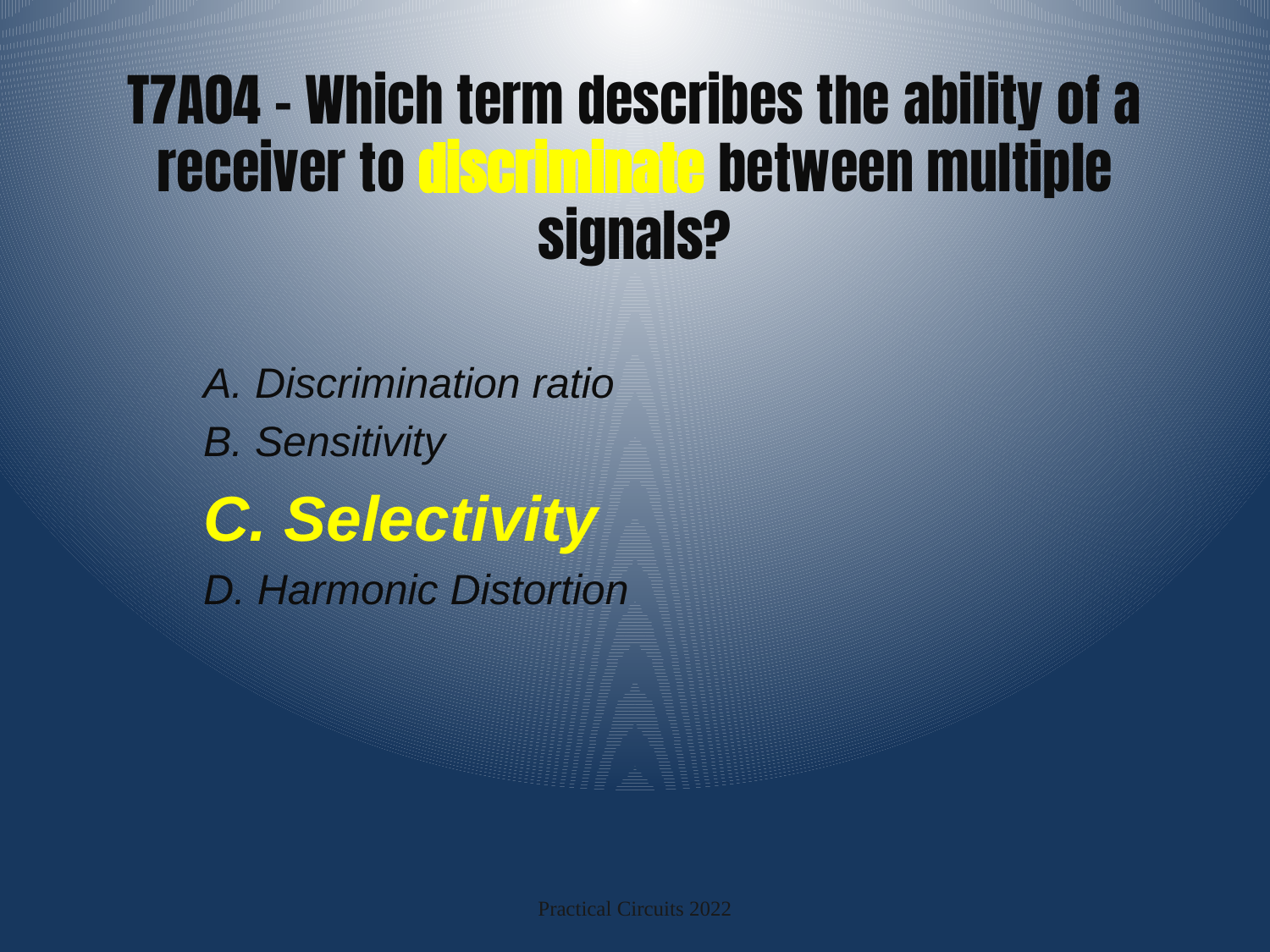

# T7A04 - Which term describes the ability of a receiver to discriminate between multiple signals?
A. Discrimination ratio
B. Sensitivity
C. Selectivity
D. Harmonic Distortion

Practical Circuits 2022